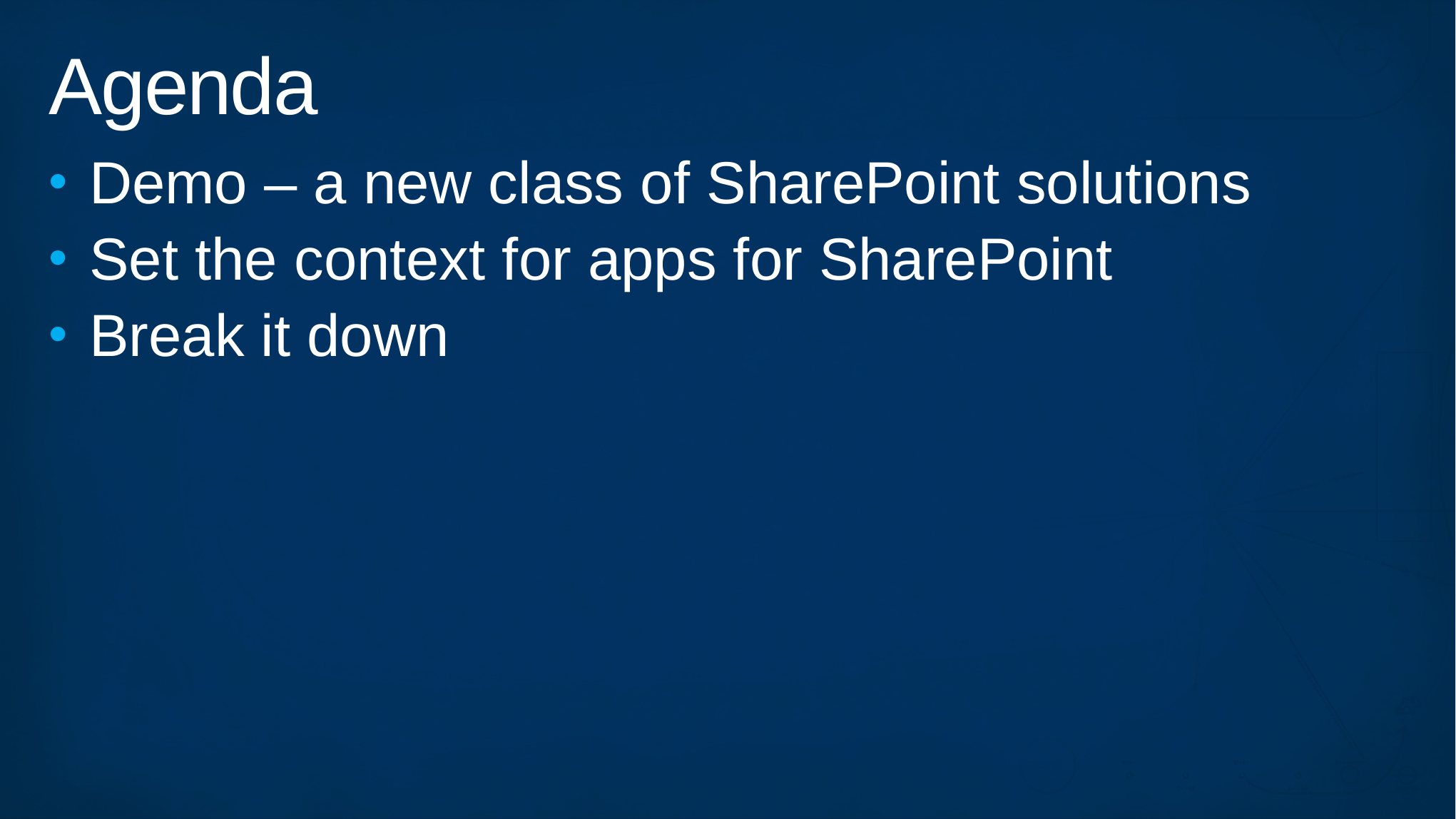

# Agenda
Demo – a new class of SharePoint solutions
Set the context for apps for SharePoint
Break it down